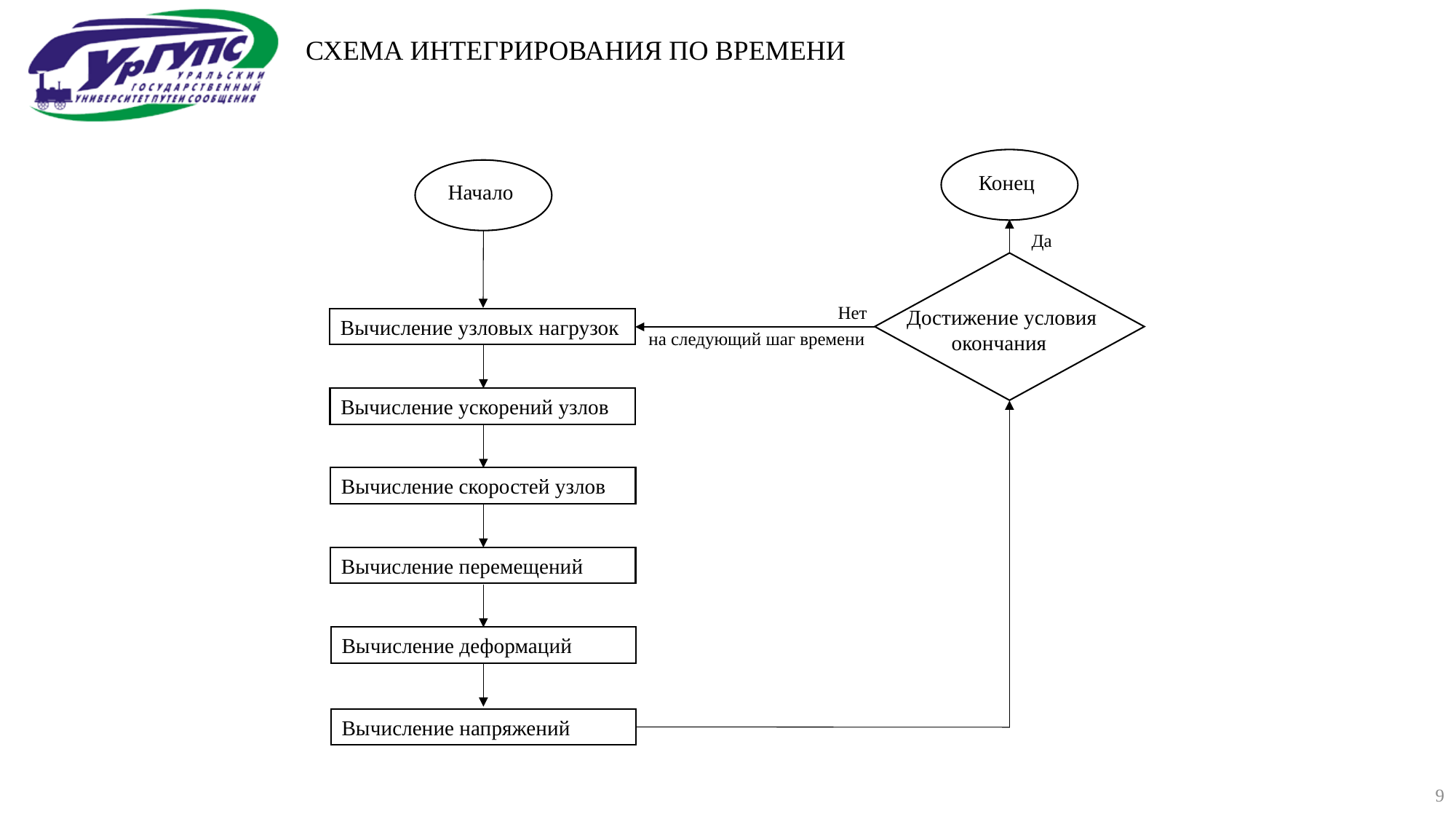

СХЕМА ИНТЕГРИРОВАНИЯ ПО ВРЕМЕНИ

Конец
Начало
Да

Нет
Достижение условия окончания
Вычисление узловых нагрузок
на следующий шаг времени
Вычисление ускорений узлов
Вычисление скоростей узлов
Вычисление перемещений
Вычисление деформаций
Вычисление напряжений
9